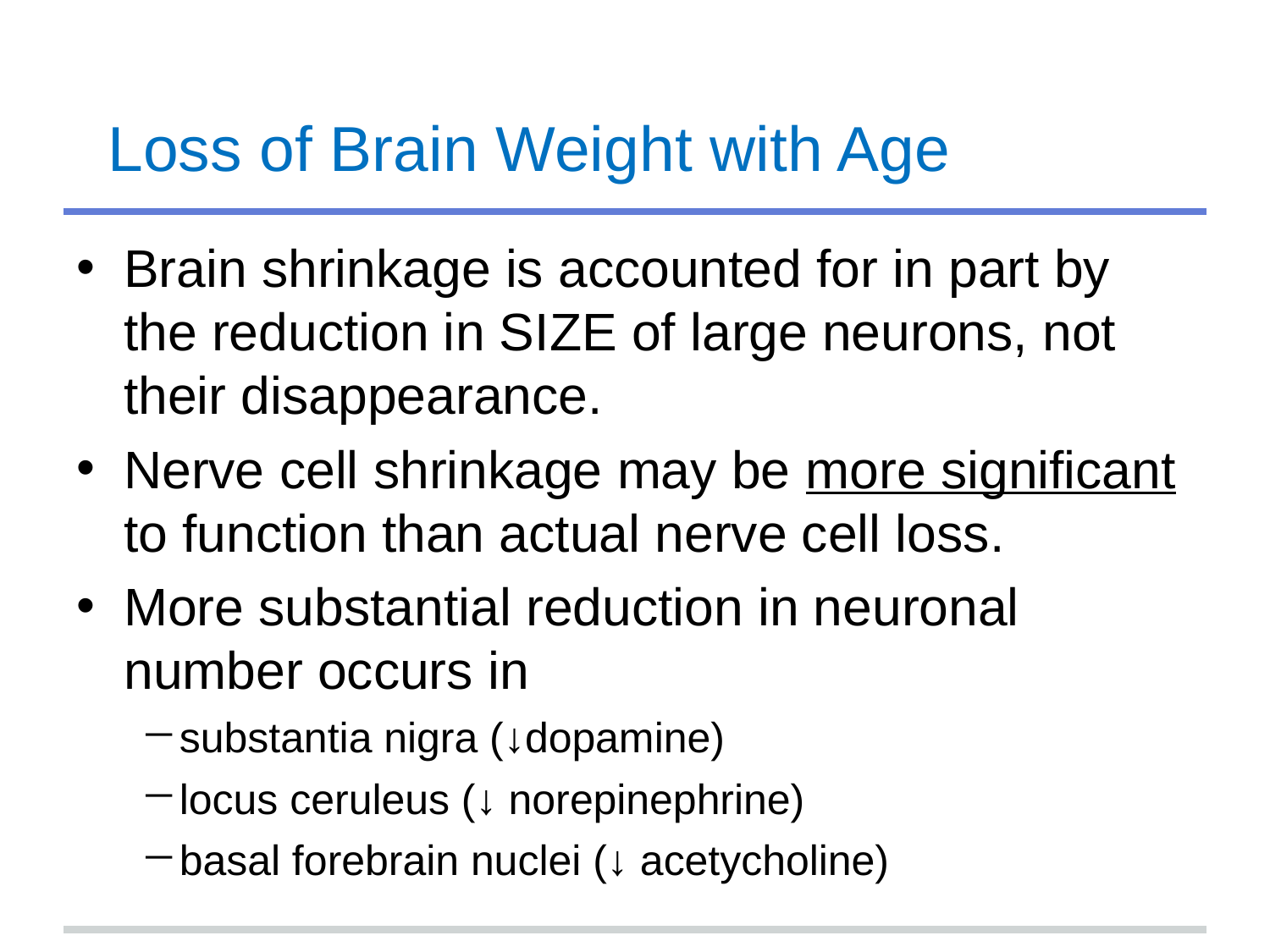

# Loss of Brain Weight with Age
Brain shrinkage is accounted for in part by the reduction in SIZE of large neurons, not their disappearance.
Nerve cell shrinkage may be more significant to function than actual nerve cell loss.
More substantial reduction in neuronal number occurs in
substantia nigra (↓dopamine)
locus ceruleus (↓ norepinephrine)
basal forebrain nuclei (↓ acetycholine)